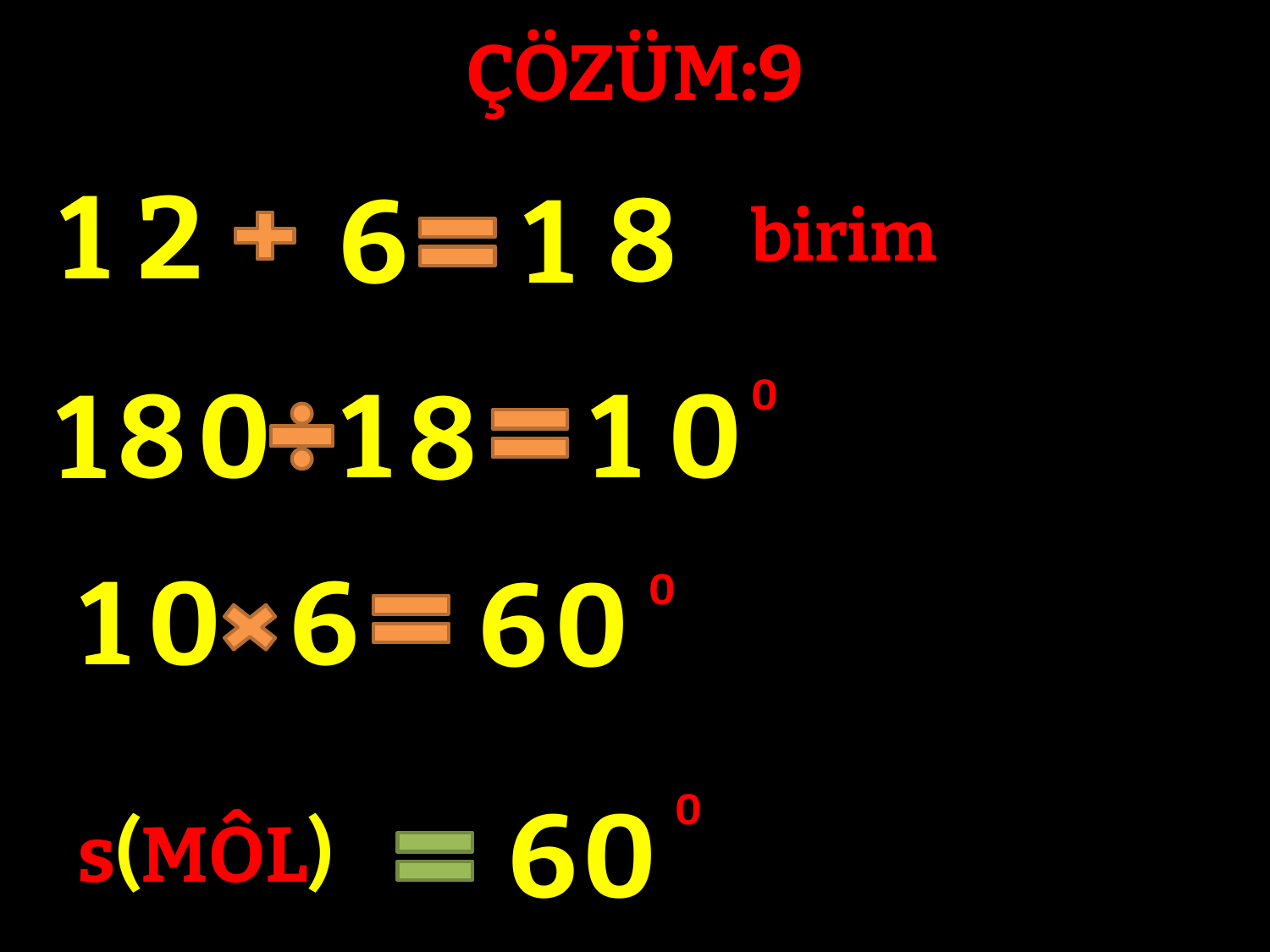

ÇÖZÜM:9
1
2
8
6
1
birim

#
0
0
1
1
8
1
8
0

1
0
6
6
0
0

6
0
0
s(MÔL)